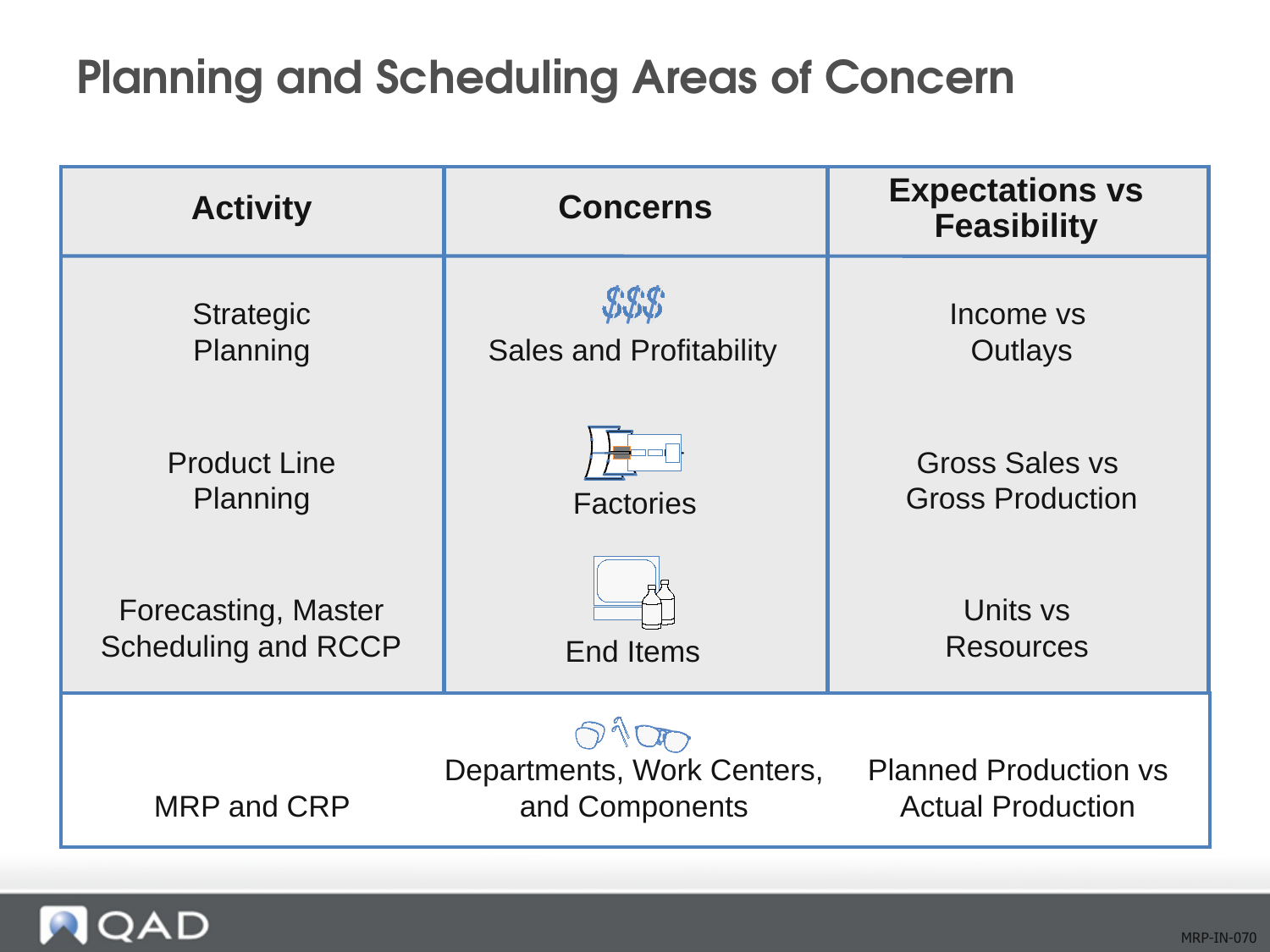

# Planning and Scheduling Areas of Concern

Expectations vs
Feasibility
Concerns
Activity

Strategic
Planning

Sales and Profitability
Income vs
 Outlays

Product Line
Planning

Gross Sales vs
 Gross Production

Factories

Forecasting, Master Scheduling and RCCP
Units vs
Resources

End Items

MRP and CRP
Departments, Work Centers,
and Components
Planned Production vs
Actual Production
MRP-IN-070